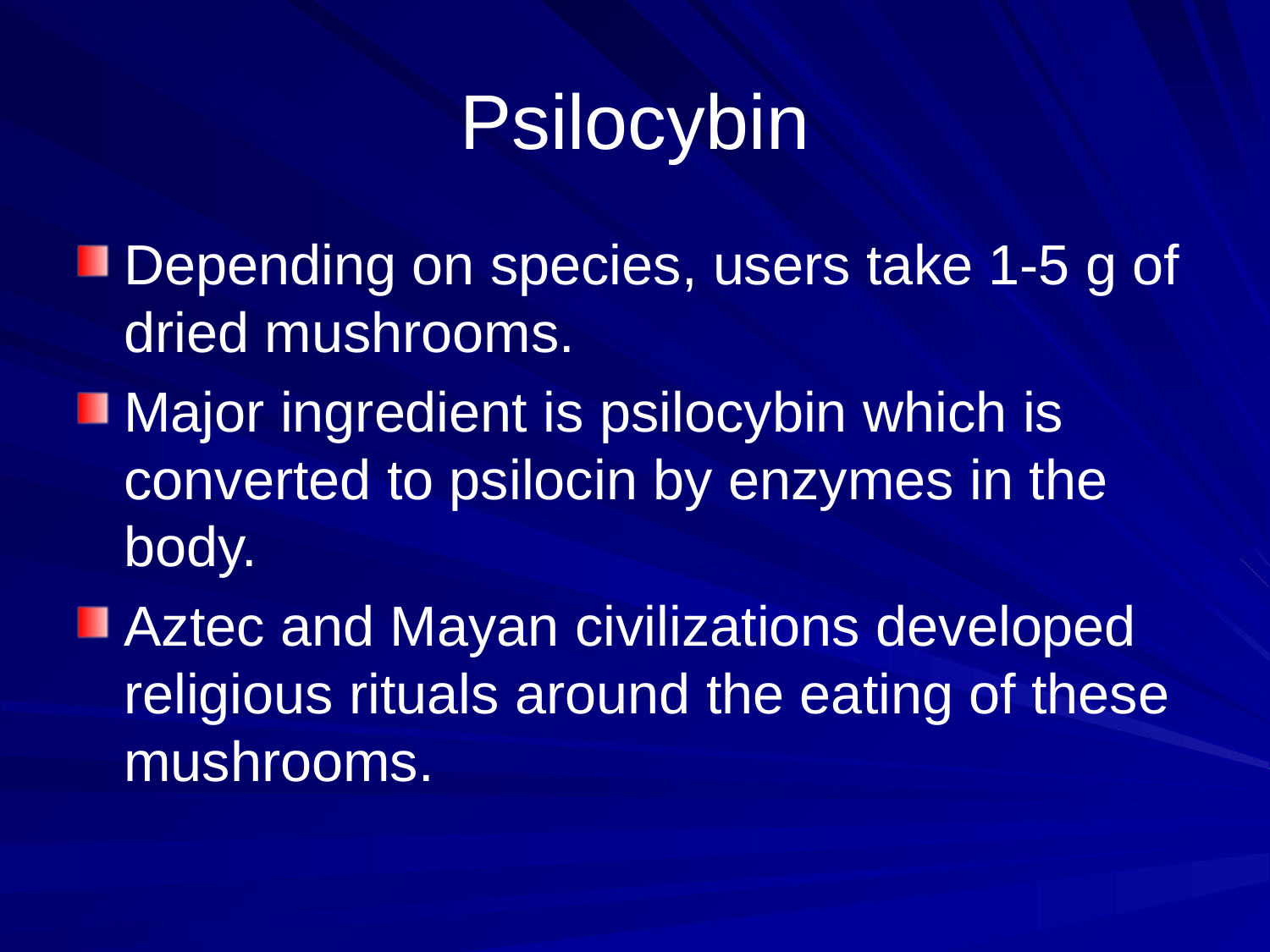

# Psilocybin
Depending on species, users take 1-5 g of dried mushrooms.
Major ingredient is psilocybin which is converted to psilocin by enzymes in the body.
Aztec and Mayan civilizations developed religious rituals around the eating of these mushrooms.